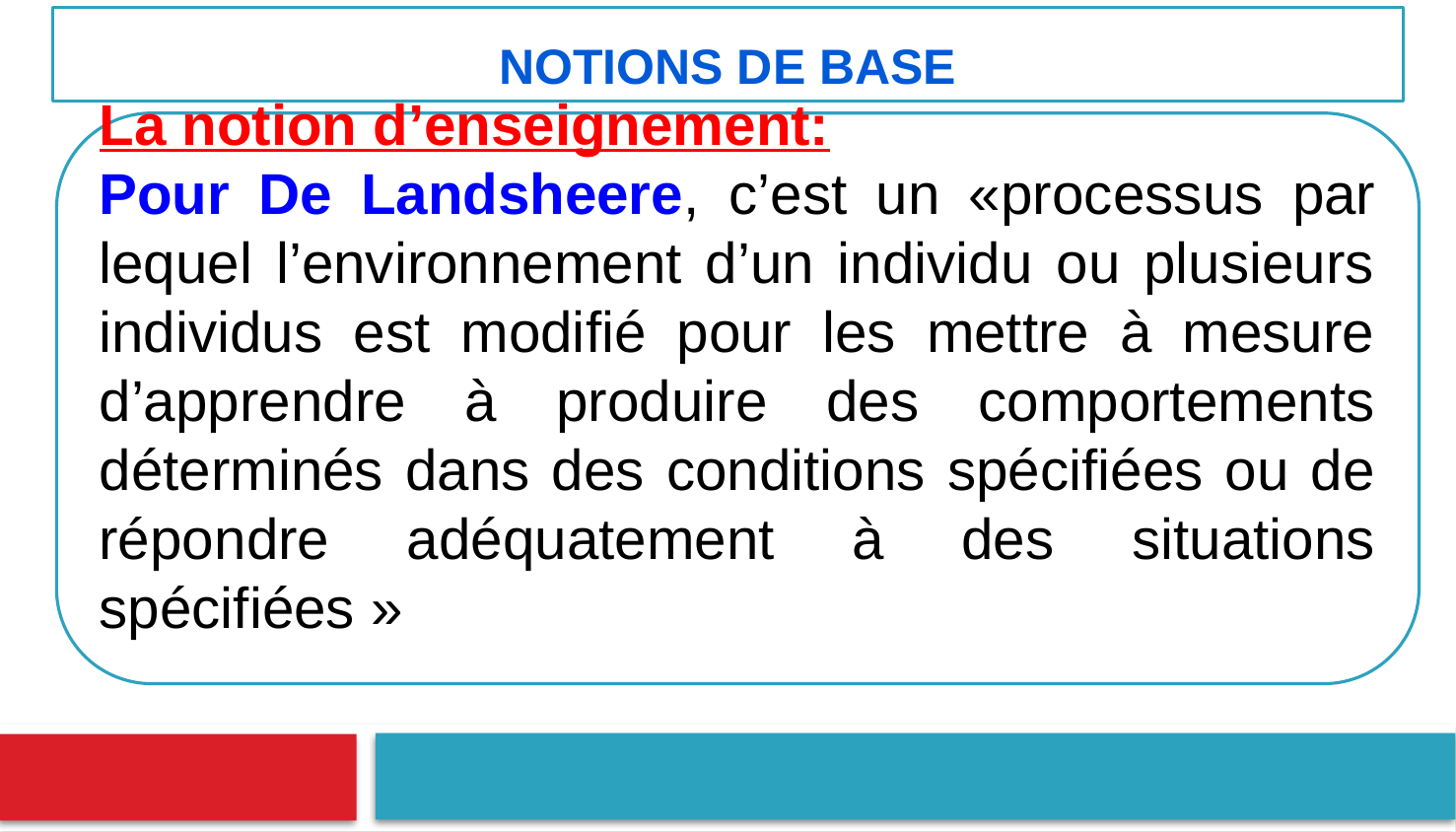

# Notions de base

La notion d’enseignement:
Pour De Landsheere, c’est un «processus par lequel l’environnement d’un individu ou plusieurs individus est modifié pour les mettre à mesure d’apprendre à produire des comportements déterminés dans des conditions spécifiées ou de répondre adéquatement à des situations spécifiées »